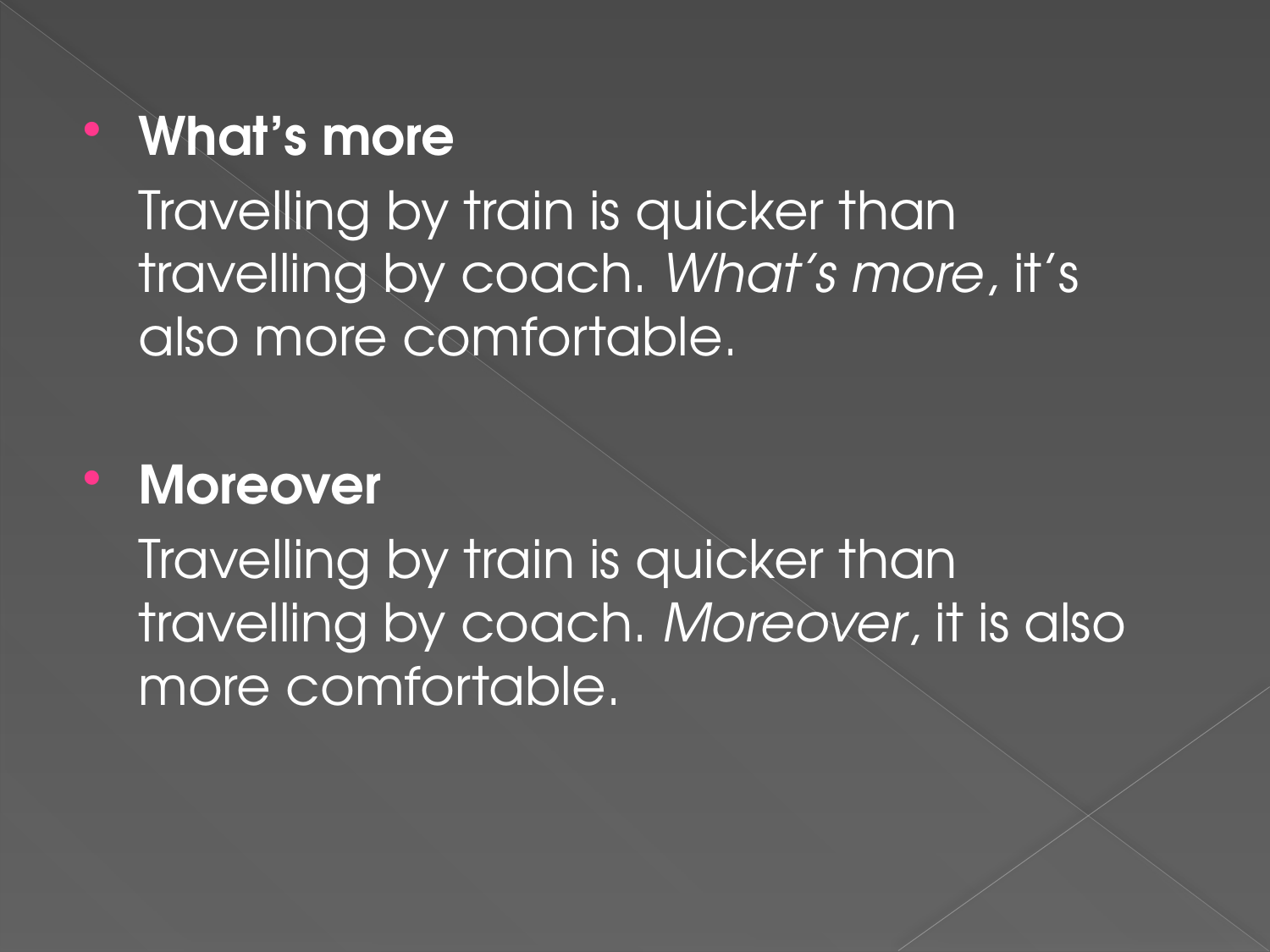

#
What’s more
	Travelling by train is quicker than travelling by coach. What’s more, it’s also more comfortable.

Moreover
	Travelling by train is quicker than travelling by coach. Moreover, it is also more comfortable.